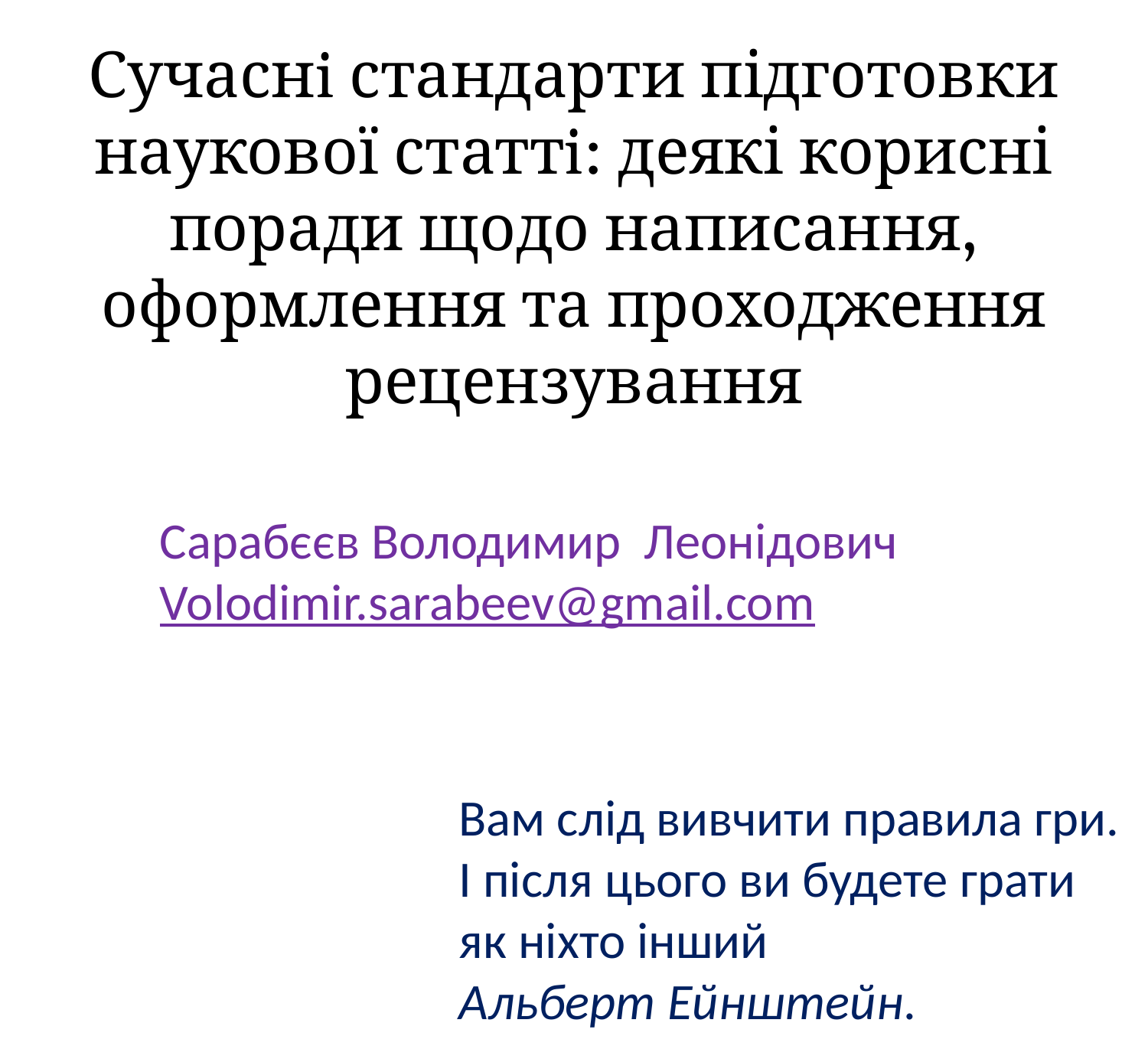

# Сучаснi стандарти підготовки наукової статтi: деякі корисні поради щодо написання, оформлення та проходження рецензування
Сарабєєв Володимир  Леонідович
Volodimir.sarabeev@gmail.com
Вам слід вивчити правила гри. І після цього ви будете грати як ніхто інший
Альберт Ейнштейн.